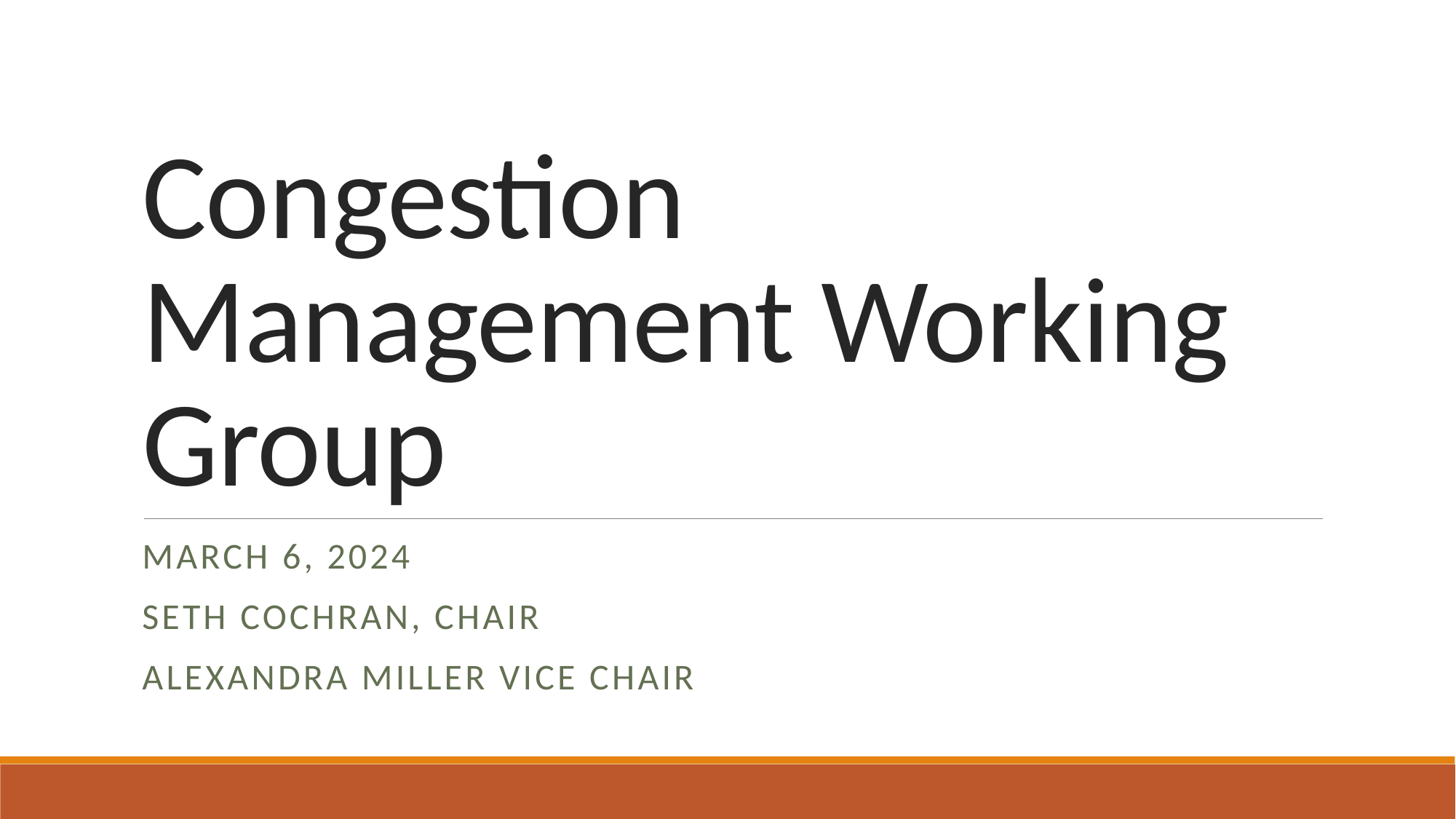

# Congestion Management Working Group
March 6, 2024
Seth Cochran, Chair
Alexandra Miller Vice Chair